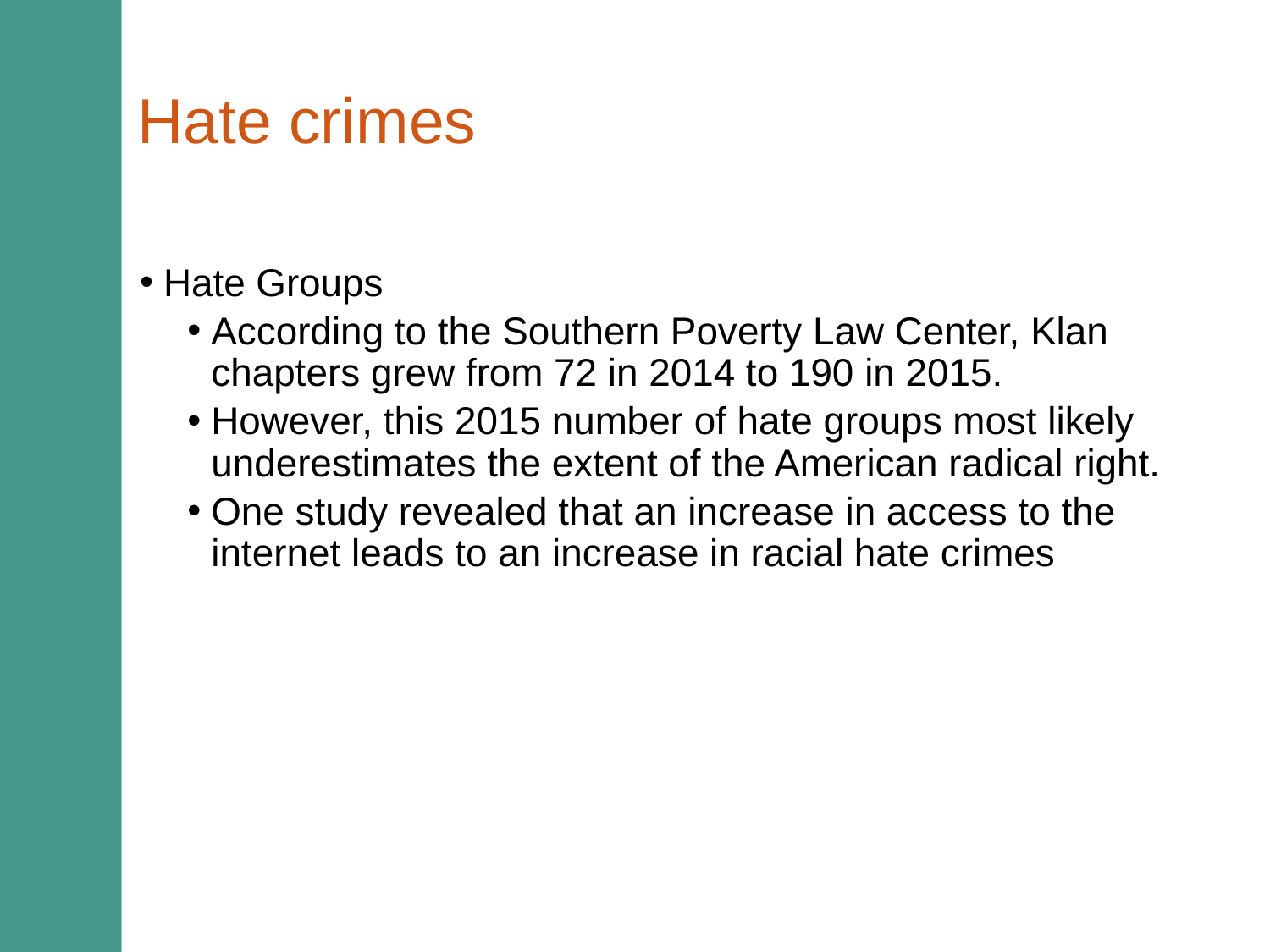

# Hate crimes
Hate Groups
According to the Southern Poverty Law Center, Klan chapters grew from 72 in 2014 to 190 in 2015.
However, this 2015 number of hate groups most likely underestimates the extent of the American radical right.
One study revealed that an increase in access to the internet leads to an increase in racial hate crimes